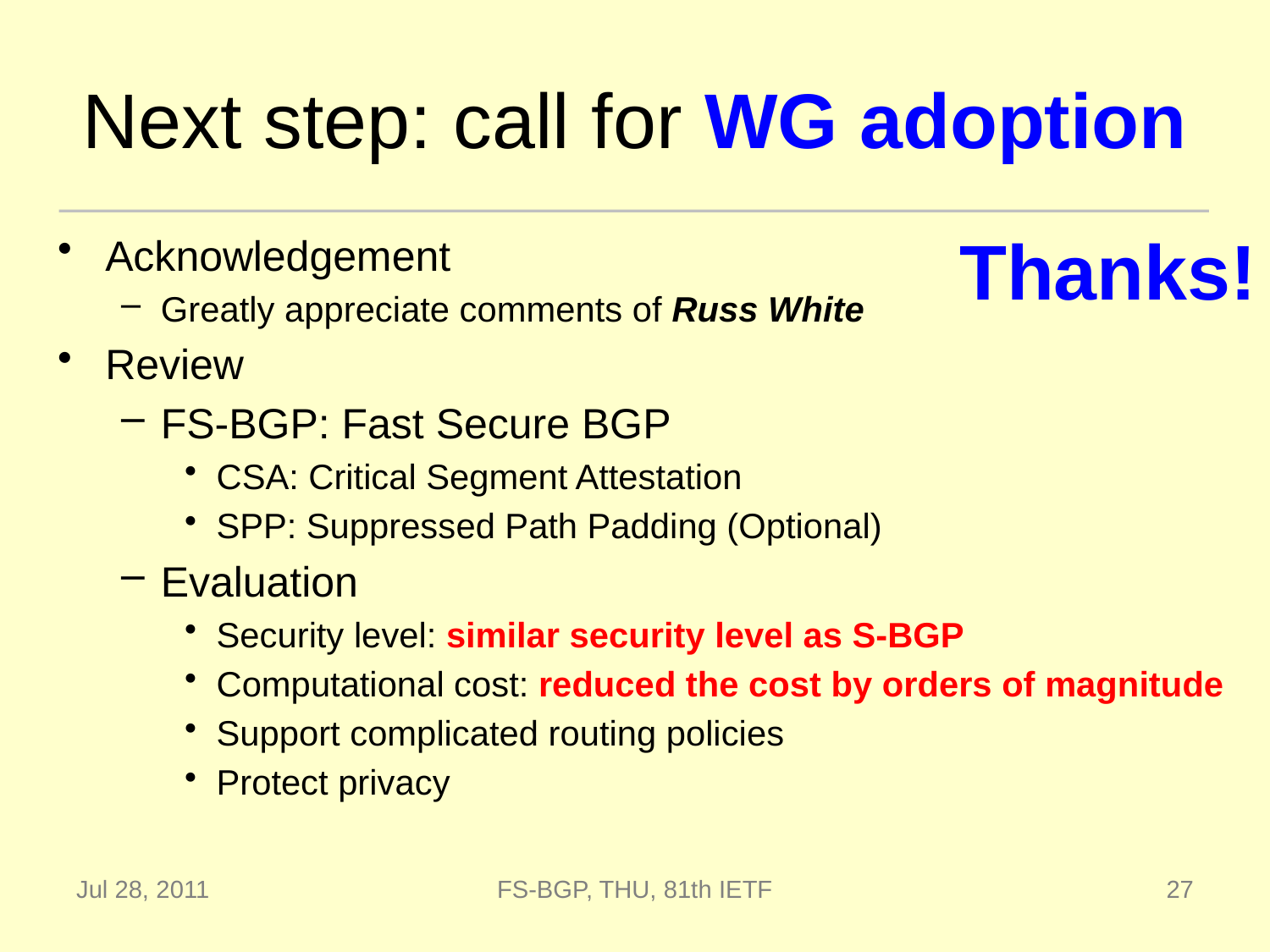

# Next step: call for WG adoption
Thanks!
Acknowledgement
Greatly appreciate comments of Russ White
Review
FS-BGP: Fast Secure BGP
CSA: Critical Segment Attestation
SPP: Suppressed Path Padding (Optional)
Evaluation
Security level: similar security level as S-BGP
Computational cost: reduced the cost by orders of magnitude
Support complicated routing policies
Protect privacy
Jul 28, 2011
FS-BGP, THU, 81th IETF
27